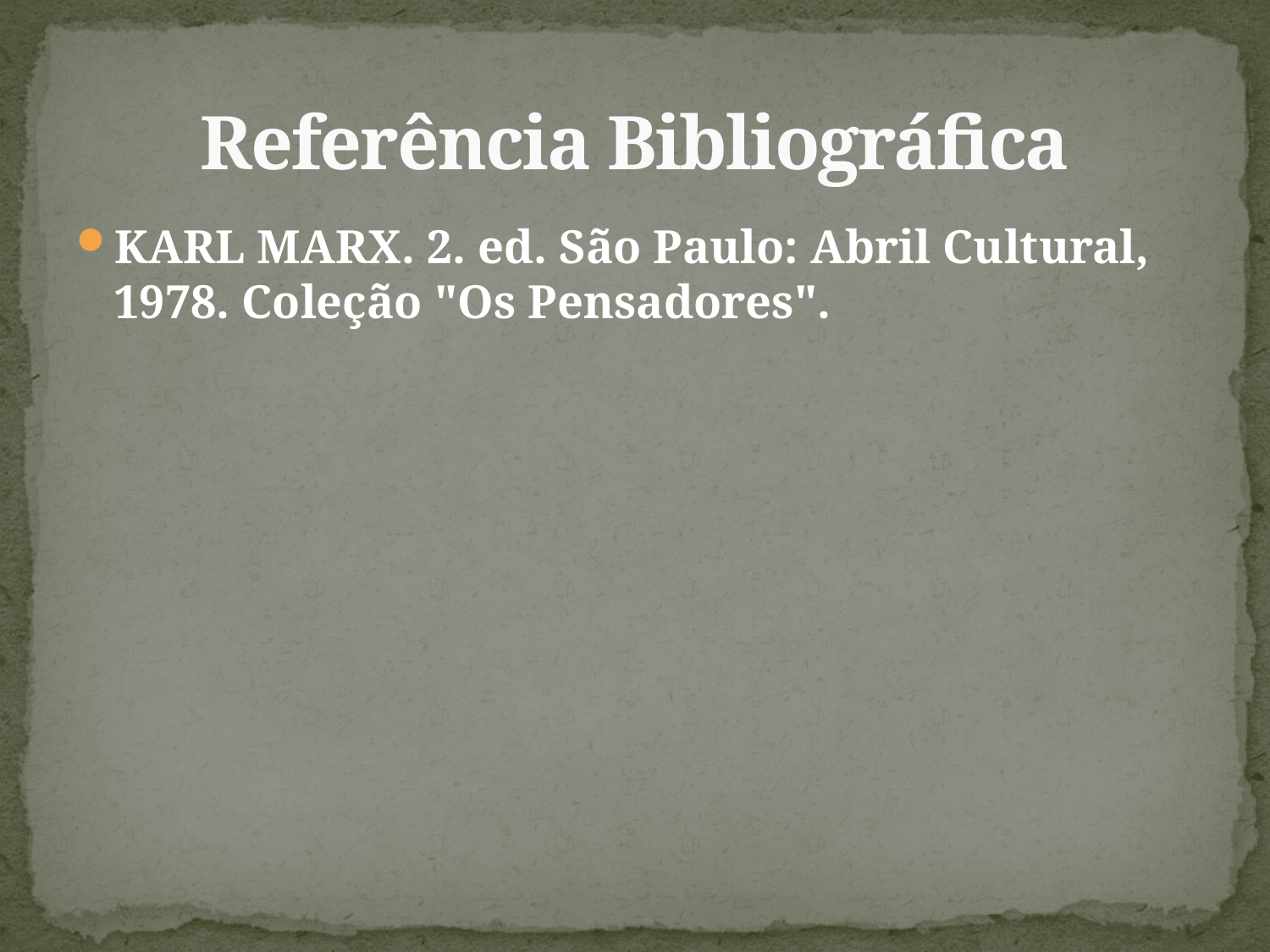

# Referência Bibliográfica
KARL MARX. 2. ed. São Paulo: Abril Cultural, 1978. Coleção "Os Pensadores".